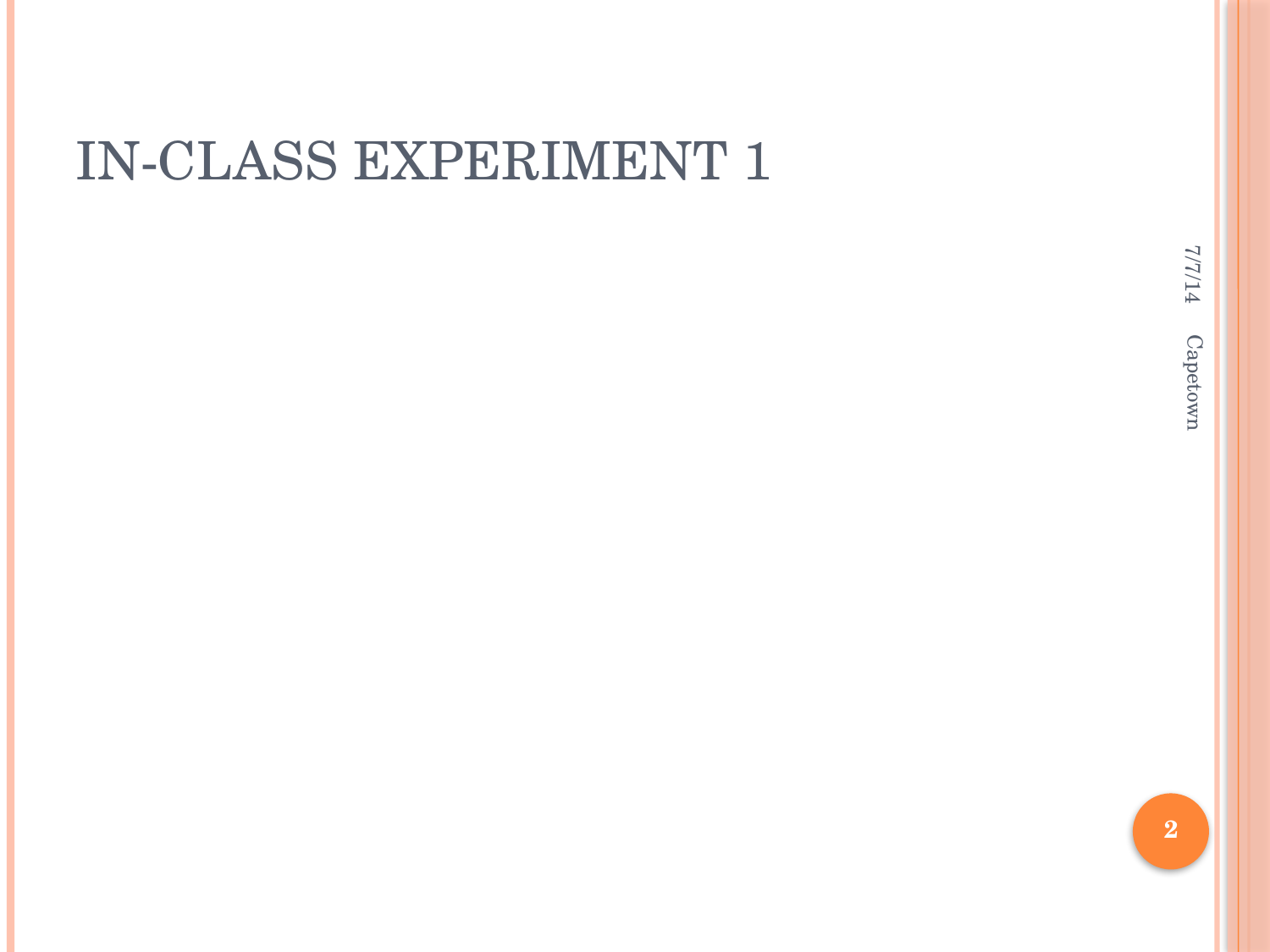

# In-Class Experiment 1
7/7/14

Capetown
2